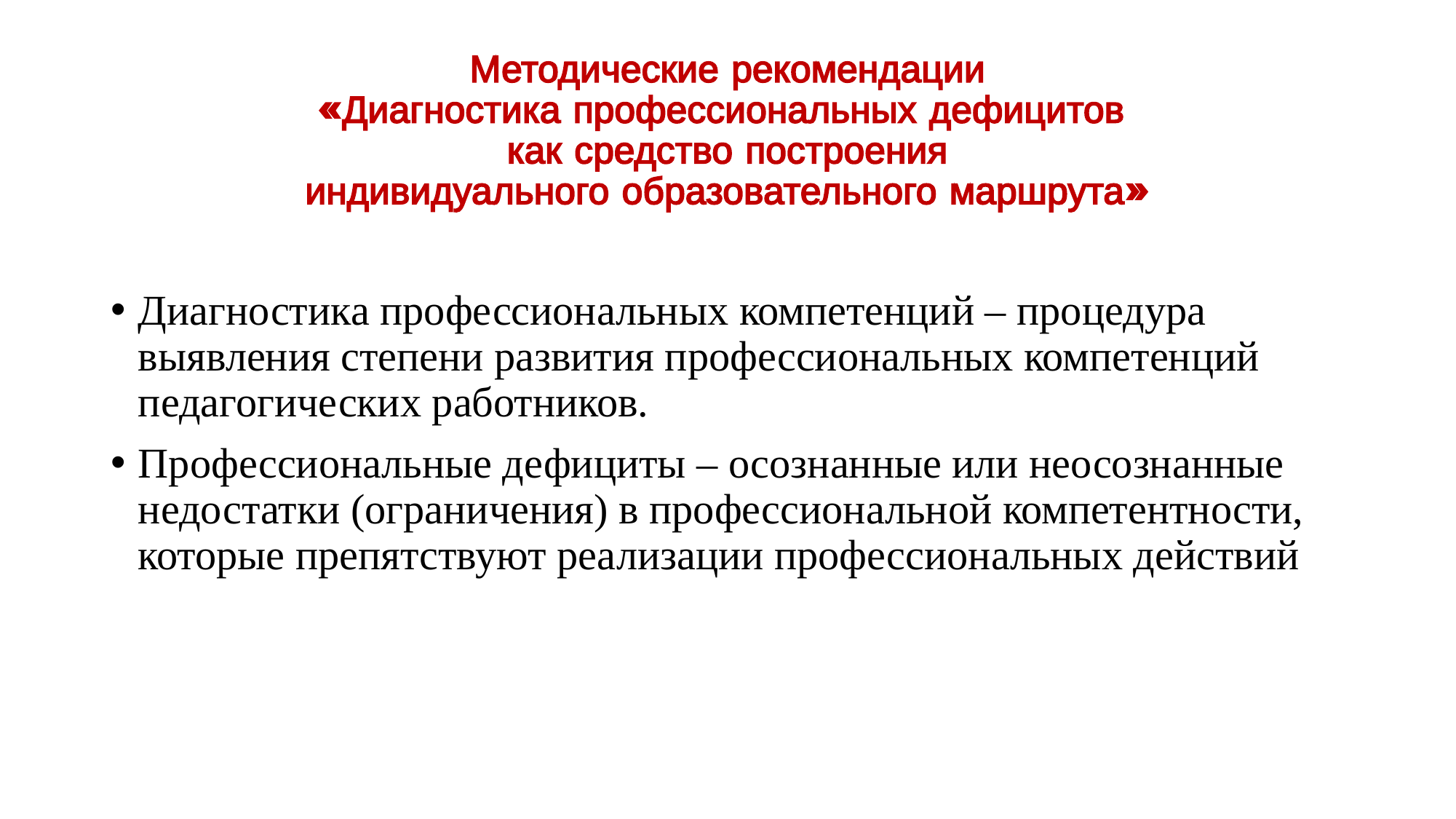

# Методические рекомендации «Диагностика профессиональных дефицитов как средство построения индивидуального образовательного маршрута»
Диагностика профессиональных компетенций – процедура выявления степени развития профессиональных компетенций педагогических работников.
Профессиональные дефициты – осознанные или неосознанные недостатки (ограничения) в профессиональной компетентности, которые препятствуют реализации профессиональных действий